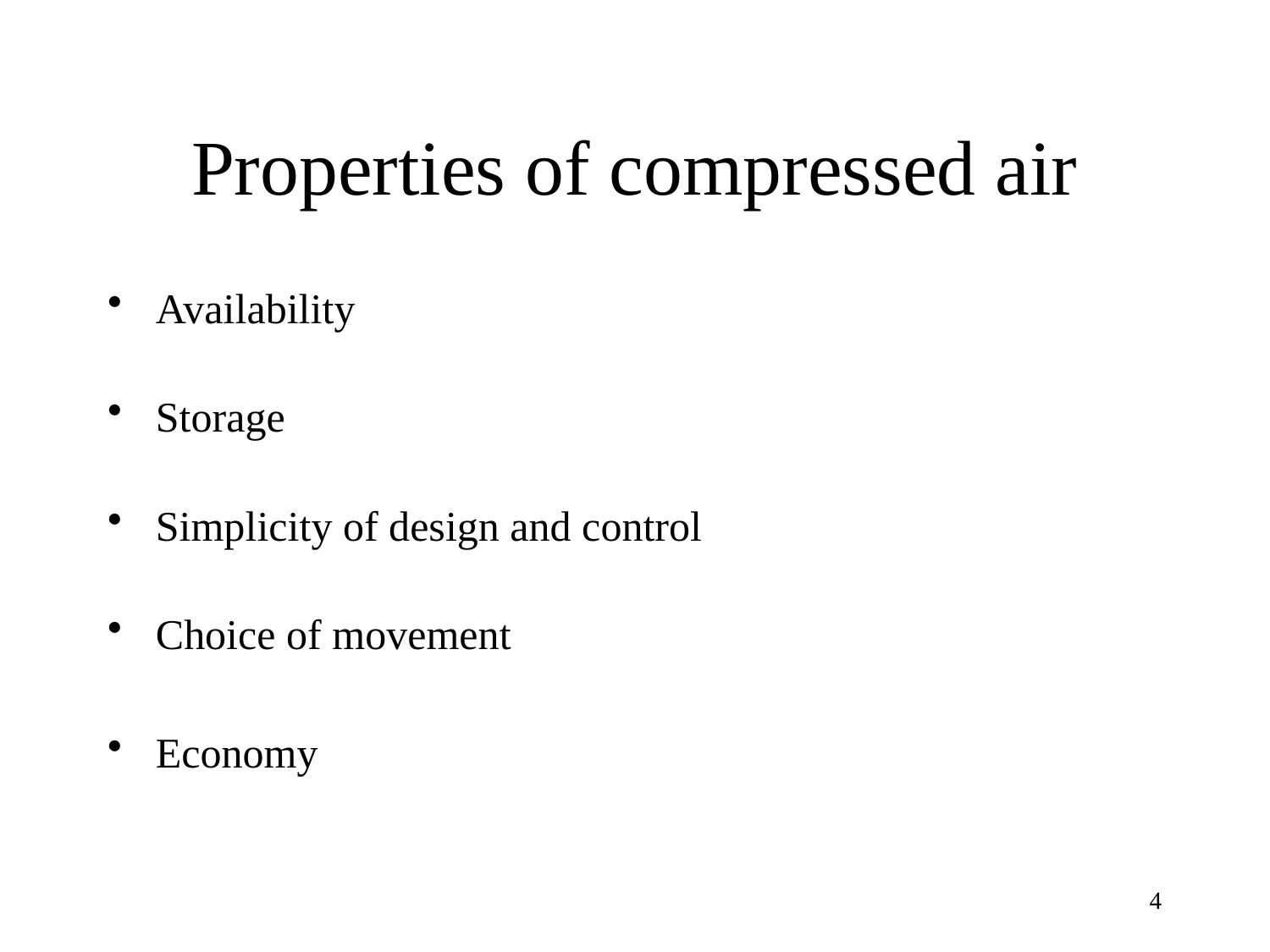

# Properties of compressed air
Availability

Storage

Simplicity of design and control

Choice of movement

Economy

4